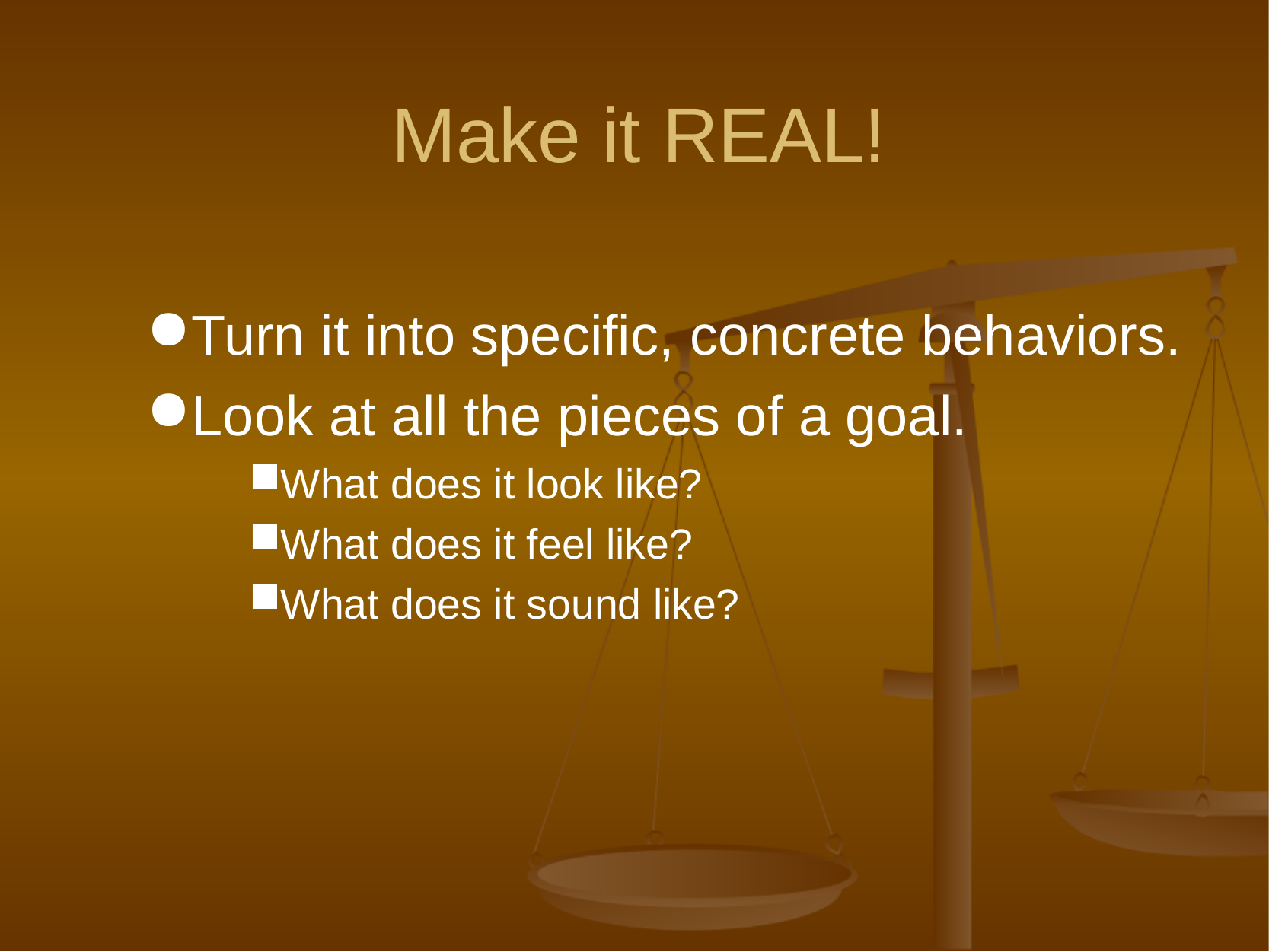

# Make it REAL!
Turn it into specific, concrete behaviors.
Look at all the pieces of a goal.
What does it look like?
What does it feel like?
What does it sound like?